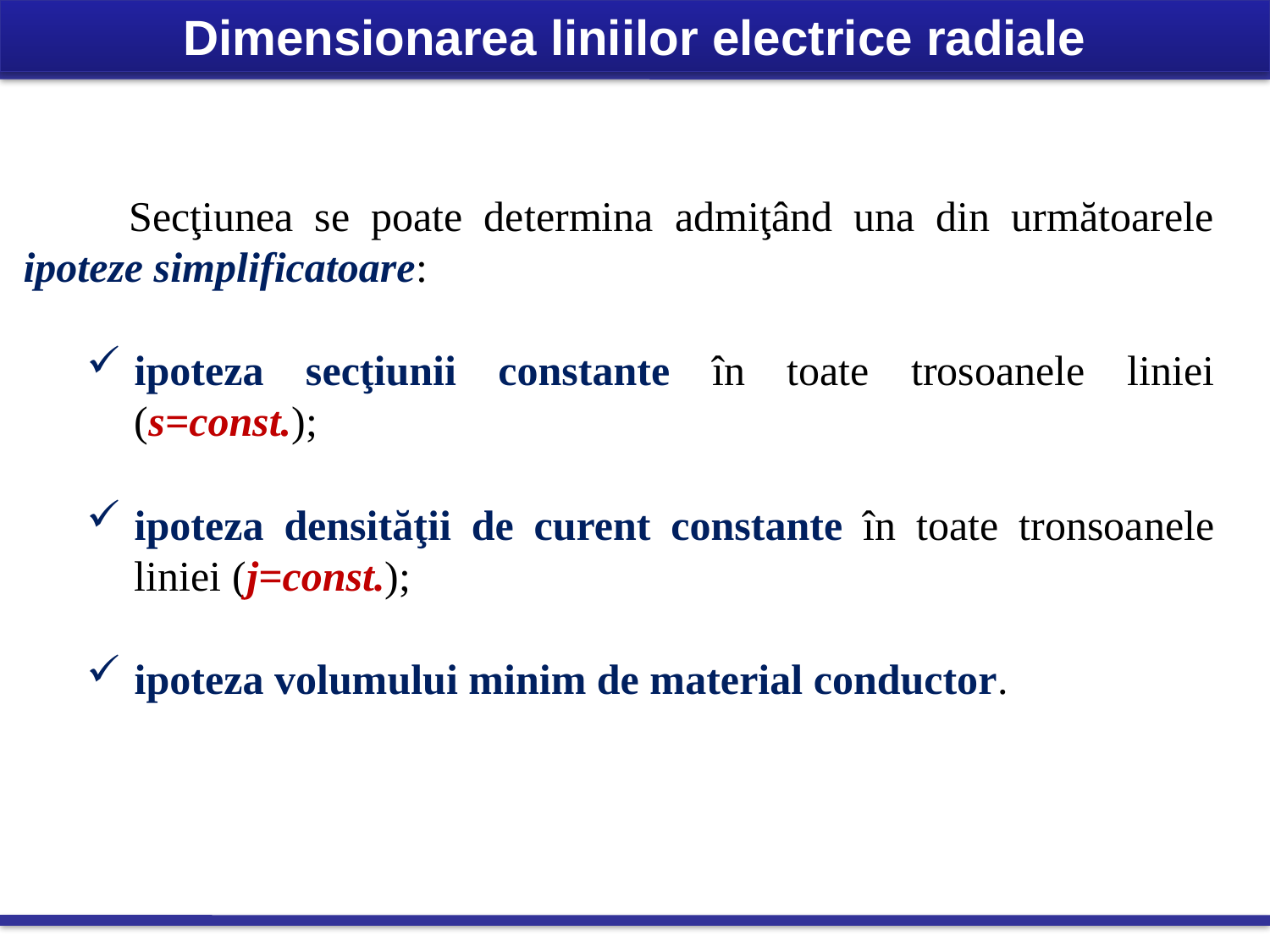

Dimensionarea liniilor electrice radiale

     Secţiunea se poate determina admiţând una din următoarele ipoteze simplificatoare:
ipoteza secţiunii constante în toate trosoanele liniei (s=const.);
ipoteza densităţii de curent constante în toate tronsoanele liniei (j=const.);
ipoteza volumului minim de material conductor.